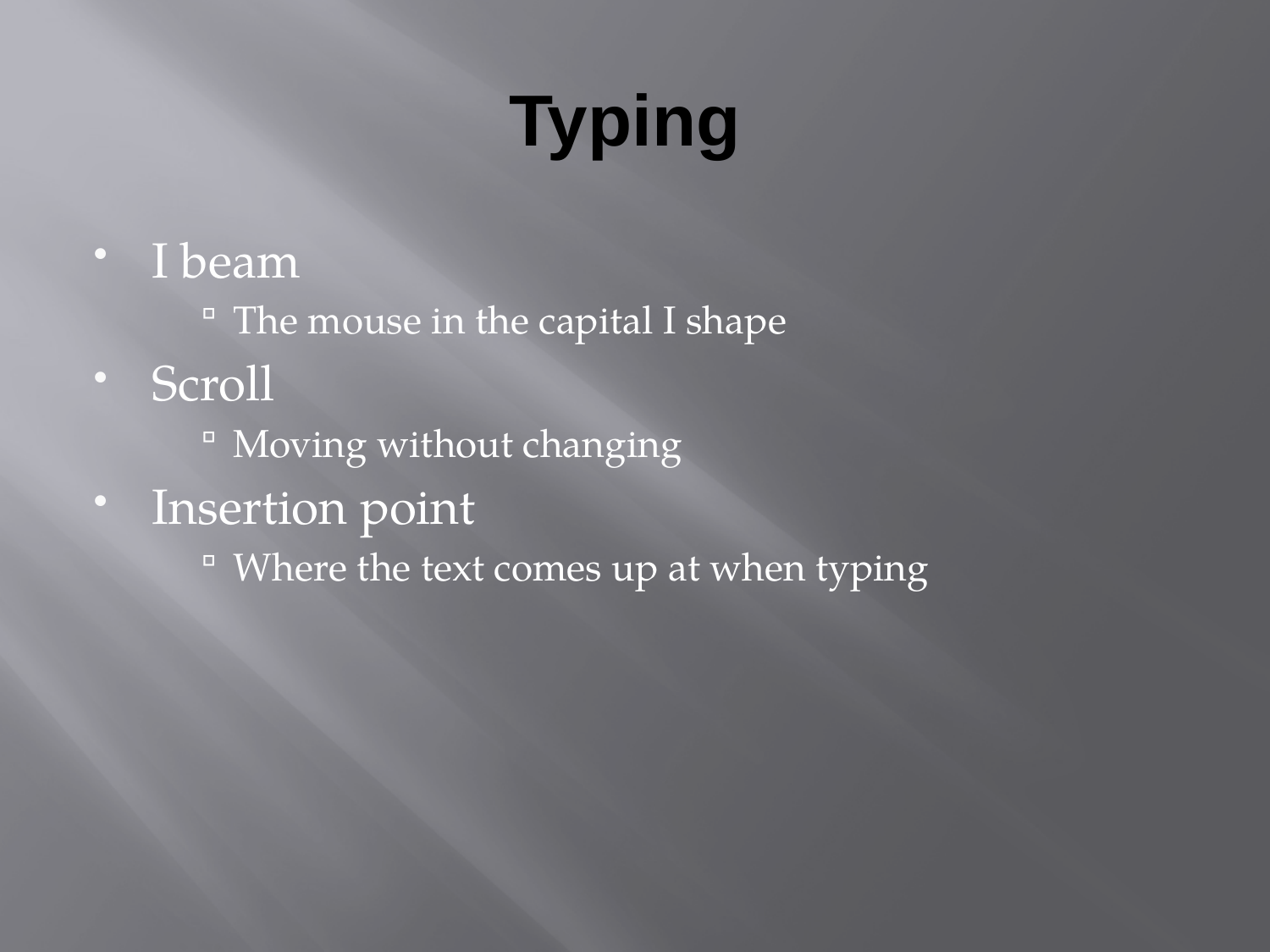

# Typing
I beam
The mouse in the capital I shape
Scroll
Moving without changing
Insertion point
Where the text comes up at when typing